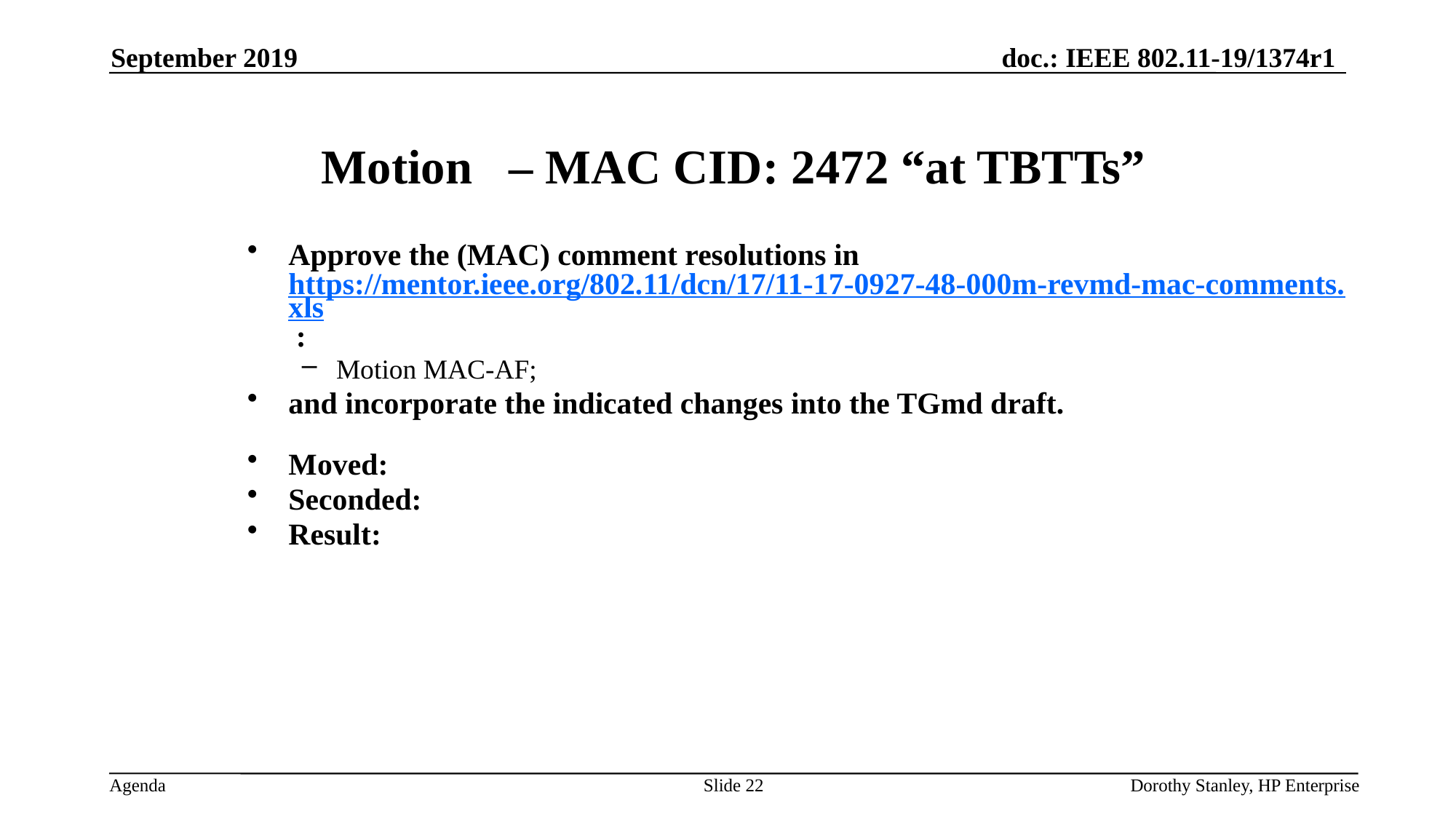

September 2019
Motion   – MAC CID: 2472 “at TBTTs”
Approve the (MAC) comment resolutions in https://mentor.ieee.org/802.11/dcn/17/11-17-0927-48-000m-revmd-mac-comments.xls :
Motion MAC-AF;
and incorporate the indicated changes into the TGmd draft.
Moved:
Seconded:
Result:

Slide 22
Dorothy Stanley, HP Enterprise